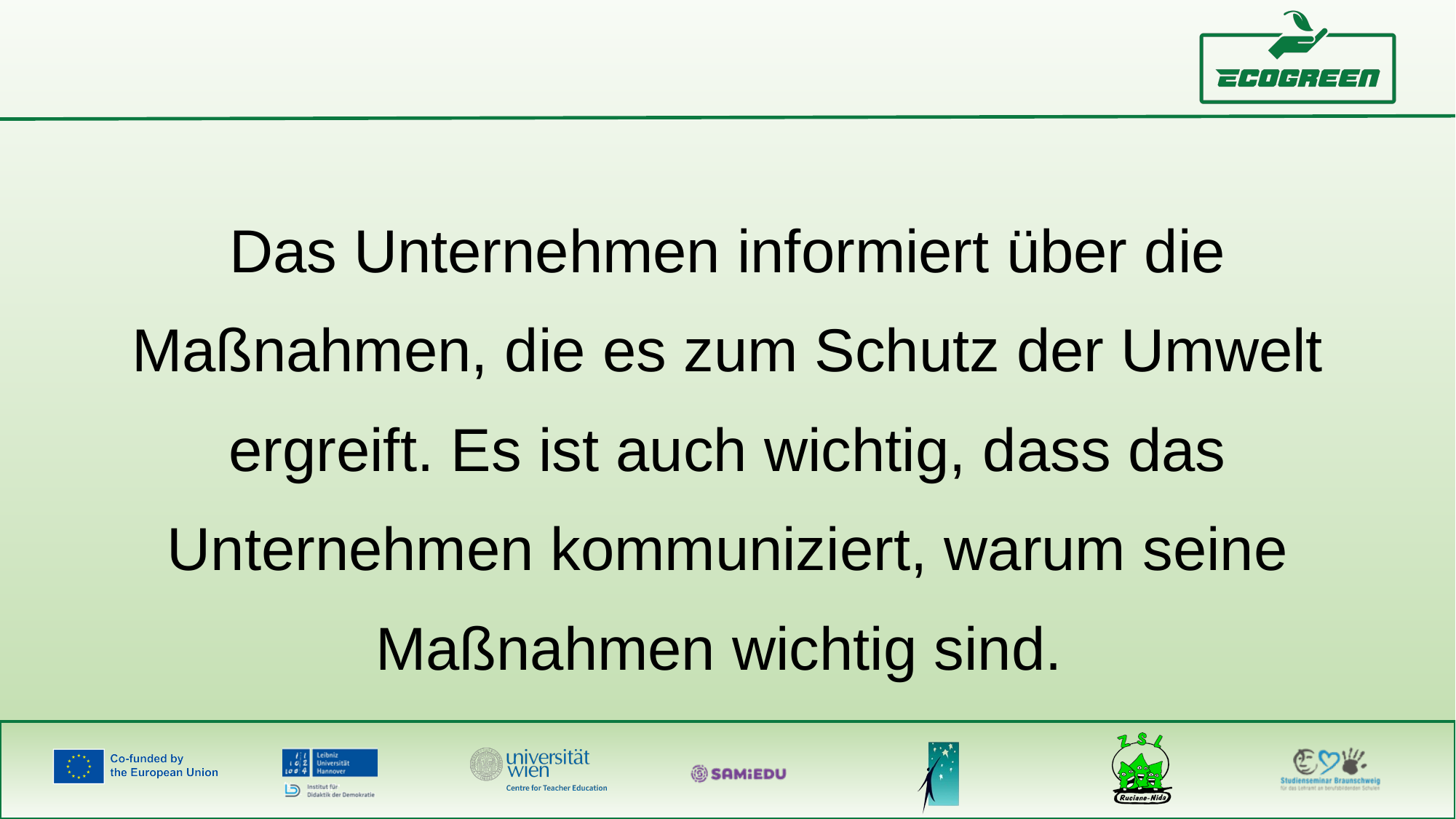

Das Unternehmen informiert über die Maßnahmen, die es zum Schutz der Umwelt ergreift. Es ist auch wichtig, dass das Unternehmen kommuniziert, warum seine Maßnahmen wichtig sind.